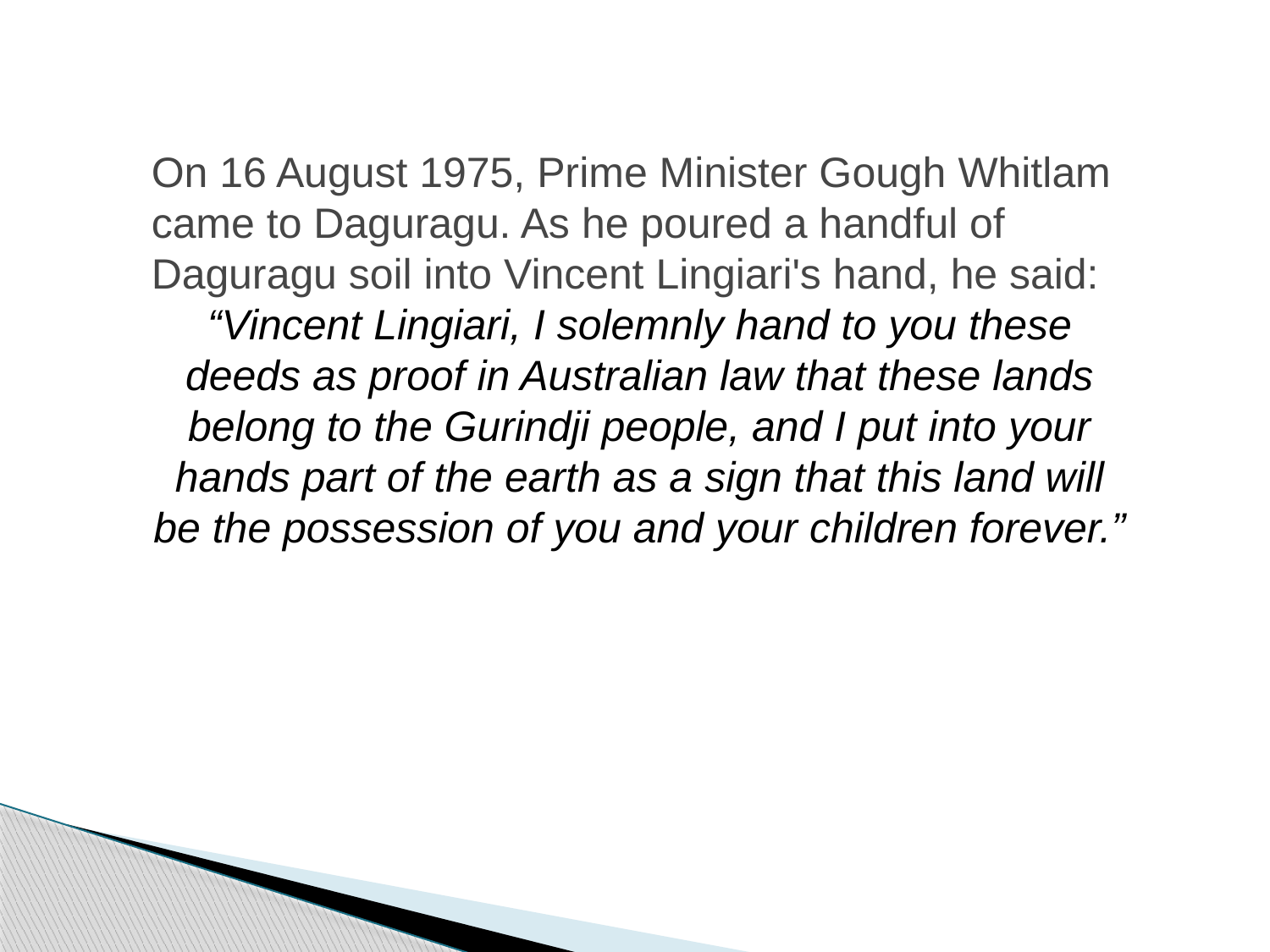

On 16 August 1975, Prime Minister Gough Whitlam came to Daguragu. As he poured a handful of Daguragu soil into Vincent Lingiari's hand, he said:
“Vincent Lingiari, I solemnly hand to you these deeds as proof in Australian law that these lands belong to the Gurindji people, and I put into your hands part of the earth as a sign that this land will be the possession of you and your children forever.”